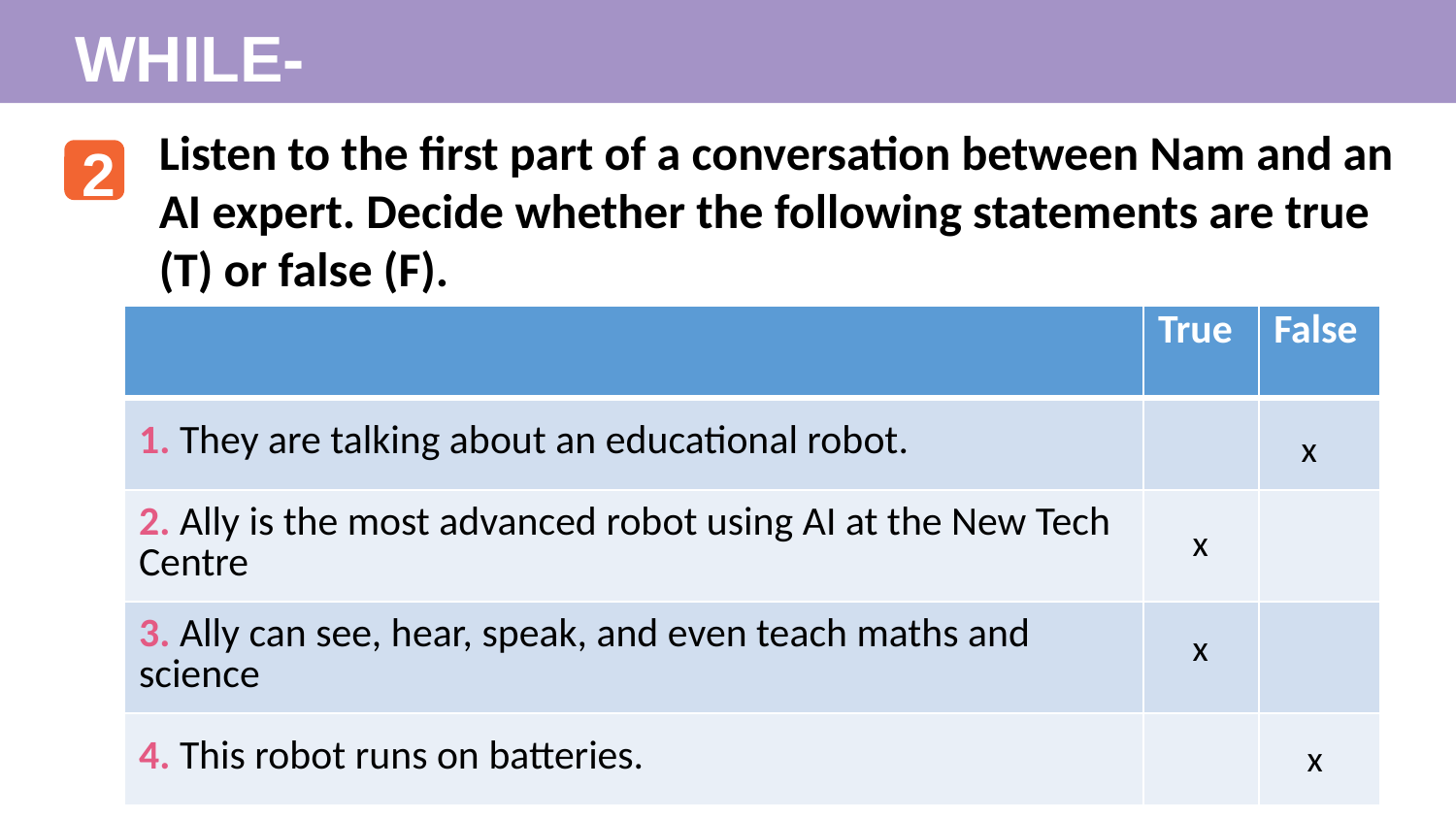

WHILE-LISTENING
Listen to the first part of a conversation between Nam and an AI expert. Decide whether the following statements are true (T) or false (F).
2

|  | True | False |
| --- | --- | --- |
| 1. They are talking about an educational robot. |  |  |
| 2. Ally is the most advanced robot using AI at the New Tech Centre |  |  |
| 3. Ally can see, hear, speak, and even teach maths and science |  |  |
| 4. This robot runs on batteries. |  |  |
x
x
x
x